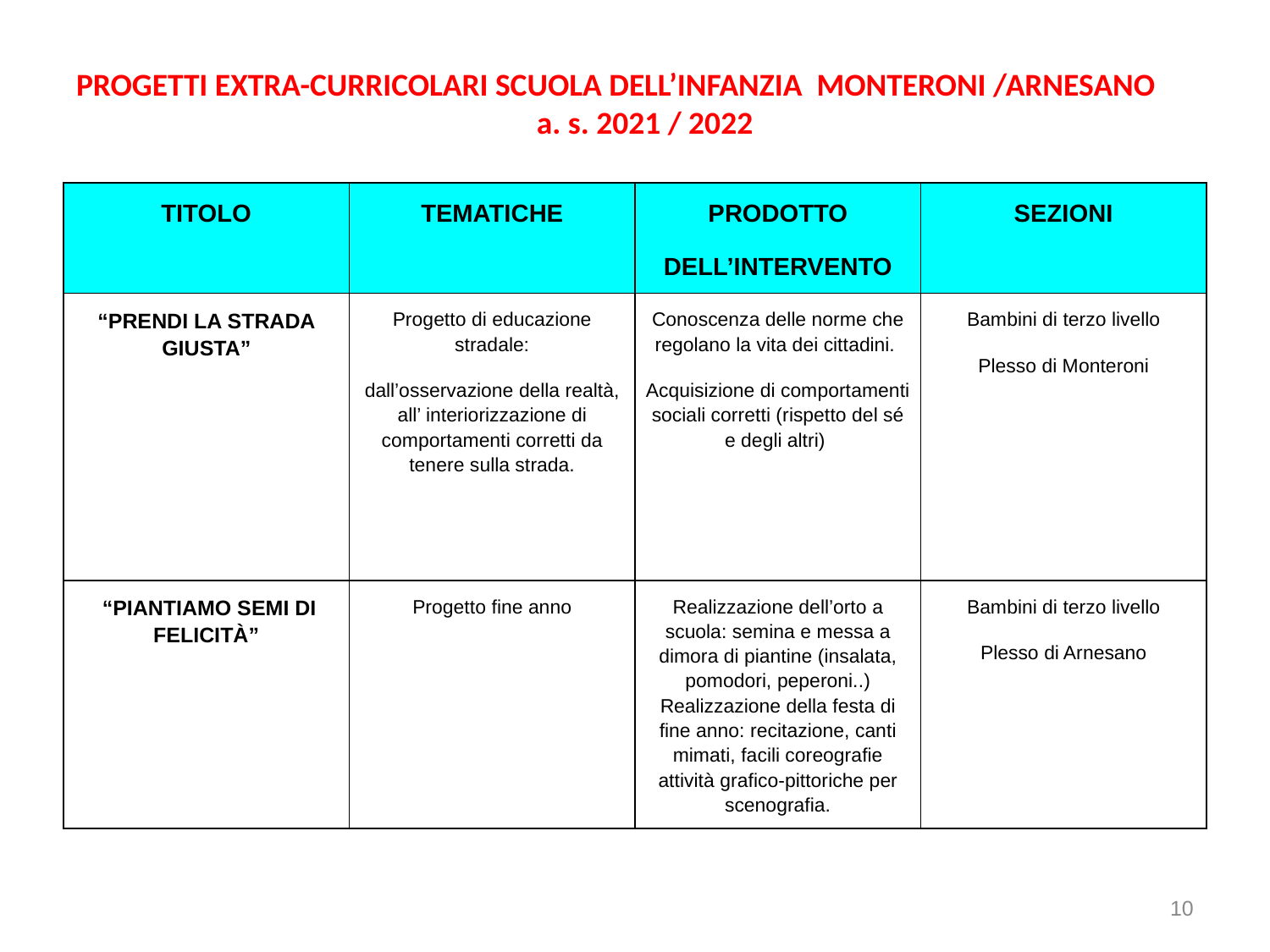

# PROGETTI EXTRA-CURRICOLARI SCUOLA DELL’INFANZIA  MONTERONI /ARNESANO
                                                                a. s. 2021 / 2022

| TITOLO | TEMATICHE | PRODOTTO DELL’INTERVENTO | SEZIONI |
| --- | --- | --- | --- |
| “PRENDI LA STRADA GIUSTA” | Progetto di educazione stradale: dall’osservazione della realtà, all’ interiorizzazione di comportamenti corretti da tenere sulla strada. | Conoscenza delle norme che regolano la vita dei cittadini. Acquisizione di comportamenti sociali corretti (rispetto del sé e degli altri) | Bambini di terzo livello Plesso di Monteroni |
| “PIANTIAMO SEMI DI FELICITÀ” | Progetto fine anno | Realizzazione dell’orto a scuola: semina e messa a dimora di piantine (insalata, pomodori, peperoni..) Realizzazione della festa di fine anno: recitazione, canti mimati, facili coreografie attività grafico-pittoriche per scenografia. | Bambini di terzo livello Plesso di Arnesano |
10